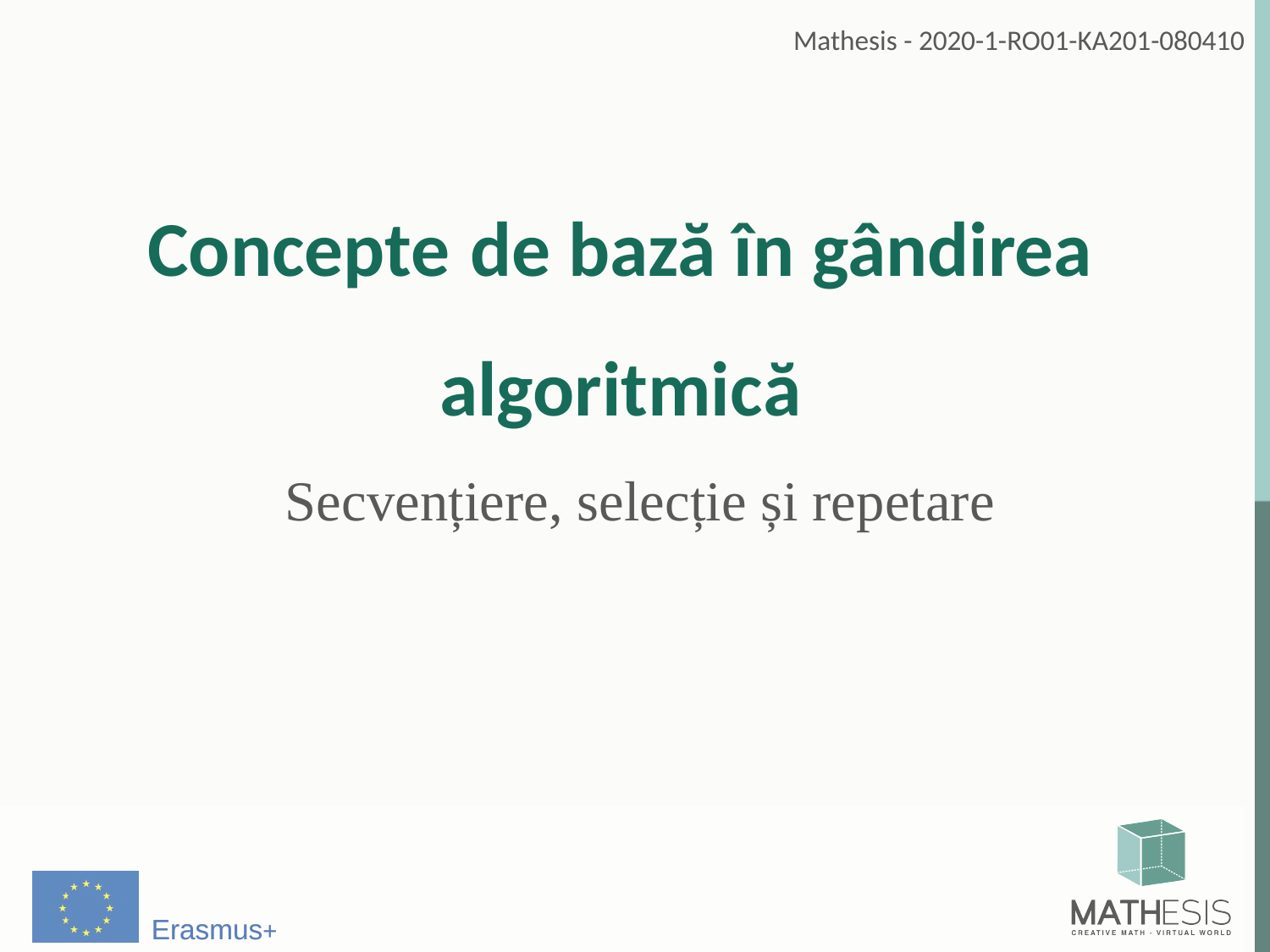

# Concepte de bază în gândirea algoritmică
Secvențiere, selecție și repetare